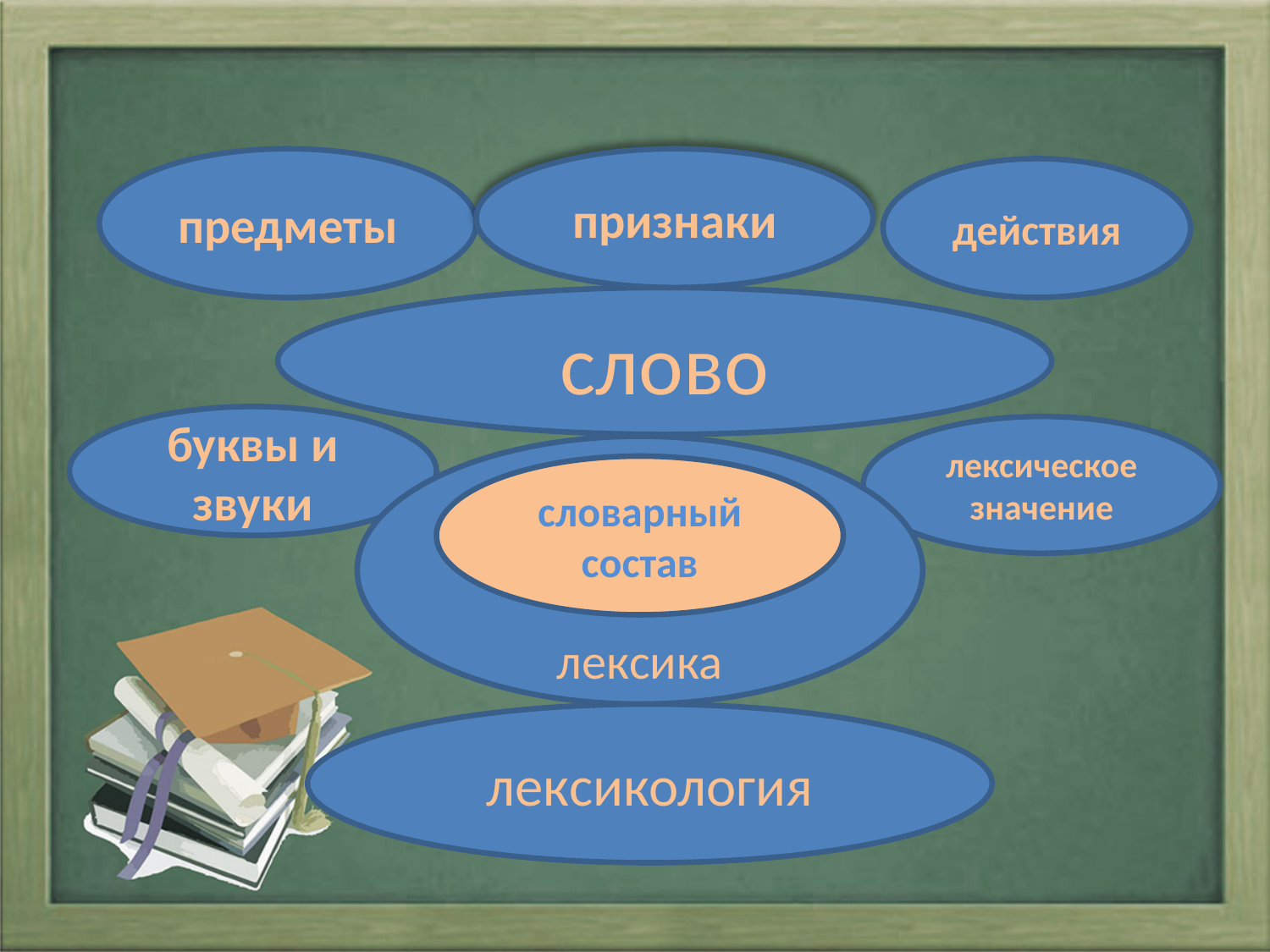

предметы
признаки
действия

слово
буквы и звуки
лексическое
значение

лексика
словарный состав
лексикология